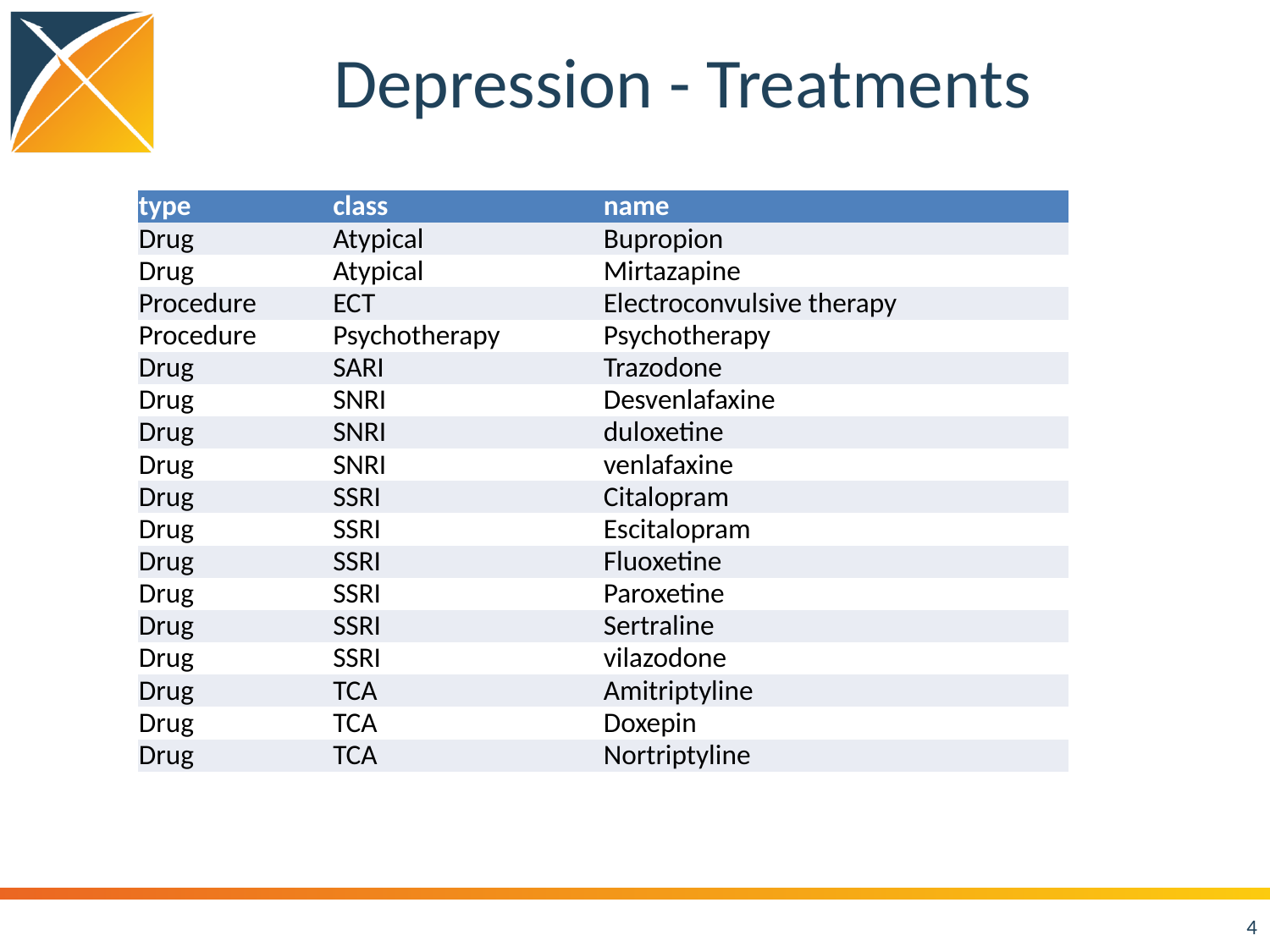

# Depression - Treatments
| type | class | name |
| --- | --- | --- |
| Drug | Atypical | Bupropion |
| Drug | Atypical | Mirtazapine |
| Procedure | ECT | Electroconvulsive therapy |
| Procedure | Psychotherapy | Psychotherapy |
| Drug | SARI | Trazodone |
| Drug | SNRI | Desvenlafaxine |
| Drug | SNRI | duloxetine |
| Drug | SNRI | venlafaxine |
| Drug | SSRI | Citalopram |
| Drug | SSRI | Escitalopram |
| Drug | SSRI | Fluoxetine |
| Drug | SSRI | Paroxetine |
| Drug | SSRI | Sertraline |
| Drug | SSRI | vilazodone |
| Drug | TCA | Amitriptyline |
| Drug | TCA | Doxepin |
| Drug | TCA | Nortriptyline |
4